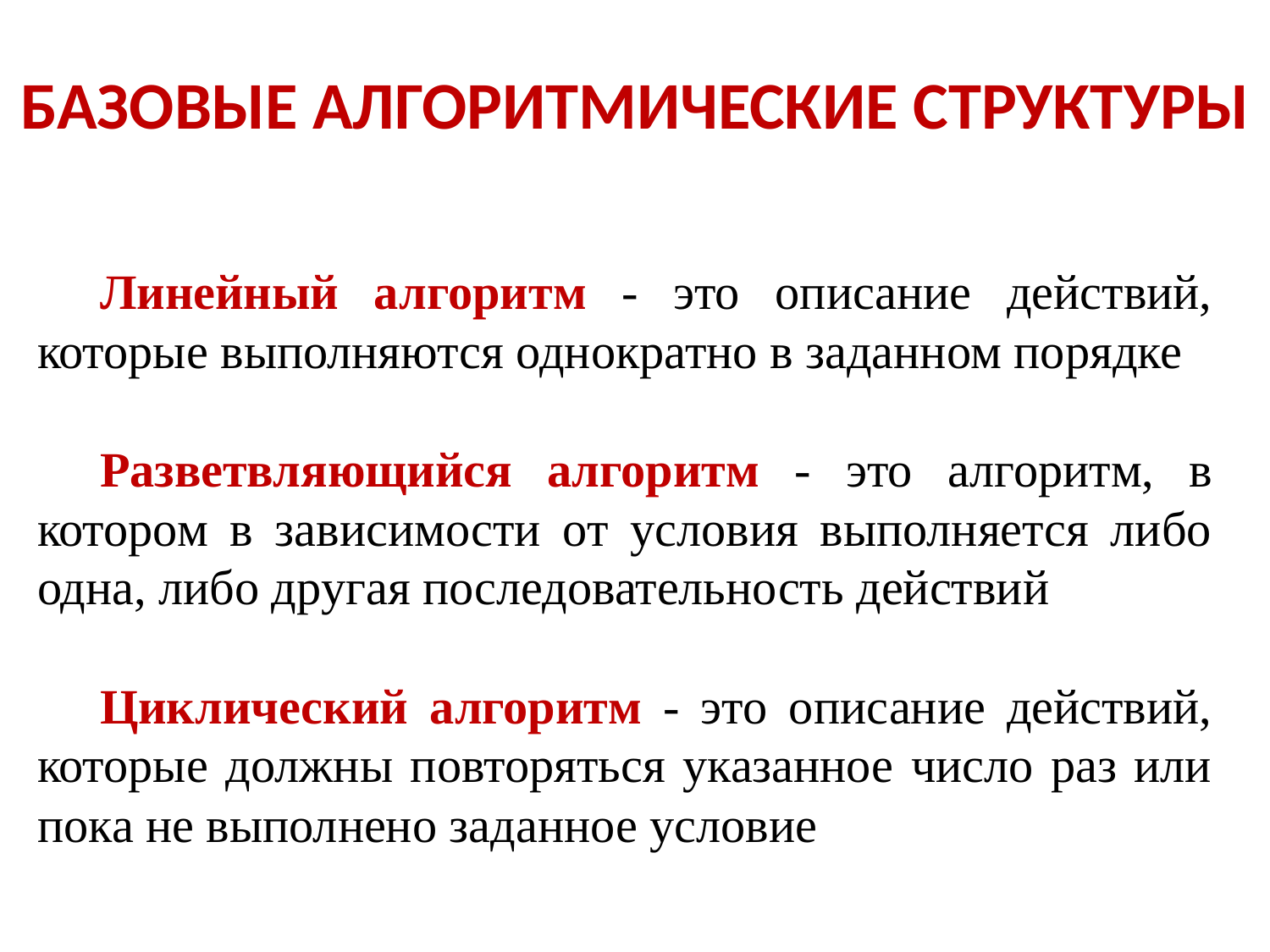

# Базовые алгоритмические структуры
Линейный алгоритм - это описание действий, которые выполняются однократно в заданном порядке

Разветвляющийся алгоритм - это алгоритм, в котором в зависимости от условия выполняется либо одна, либо другая последовательность действий

Циклический алгоритм - это описание действий, которые должны повторяться указанное число раз или пока не выполнено заданное условие